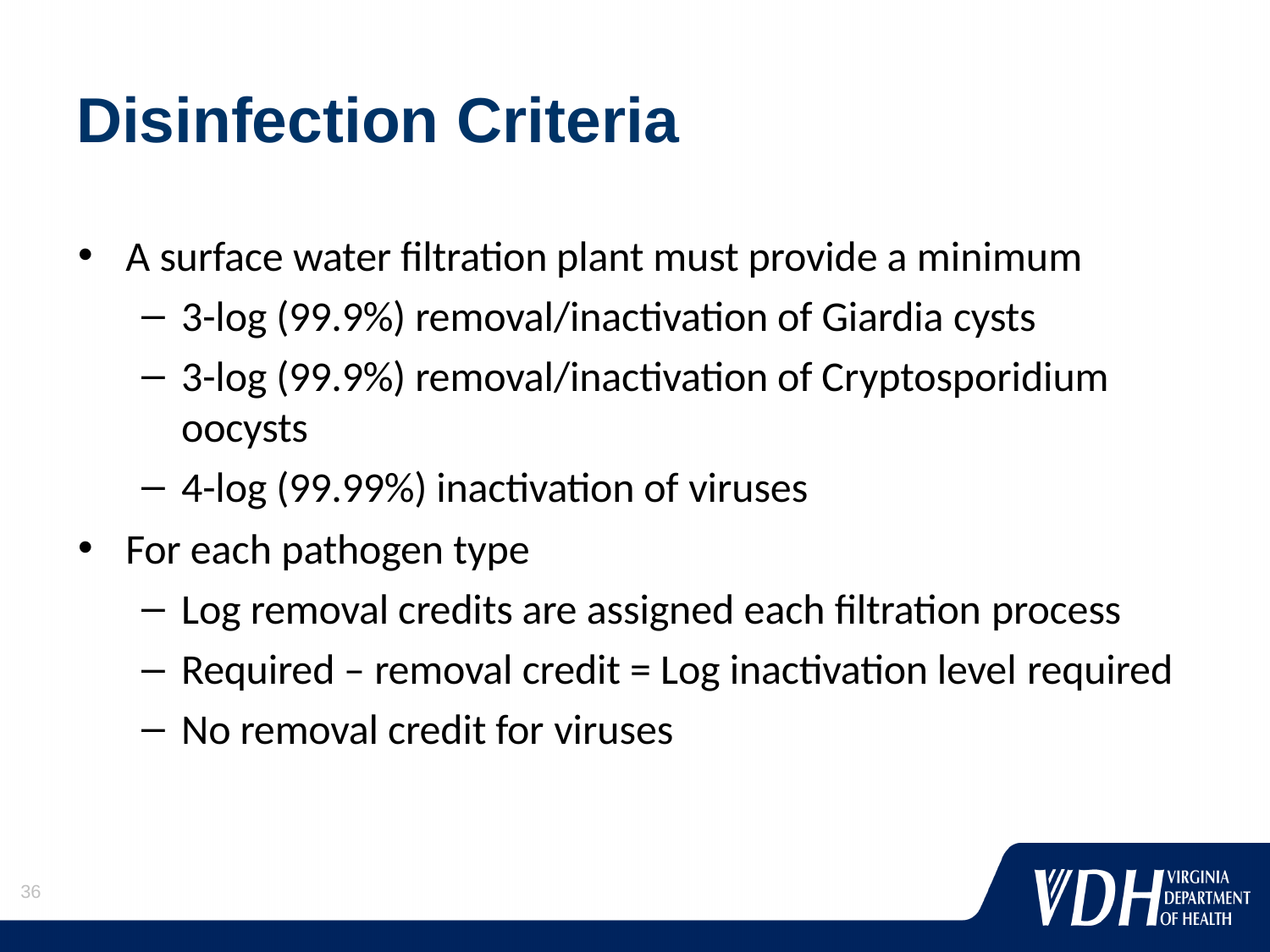

# Disinfection Criteria
A surface water filtration plant must provide a minimum
3-log (99.9%) removal/inactivation of Giardia cysts
3-log (99.9%) removal/inactivation of Cryptosporidium oocysts
4-log (99.99%) inactivation of viruses
For each pathogen type
Log removal credits are assigned each filtration process
Required – removal credit = Log inactivation level required
No removal credit for viruses

36